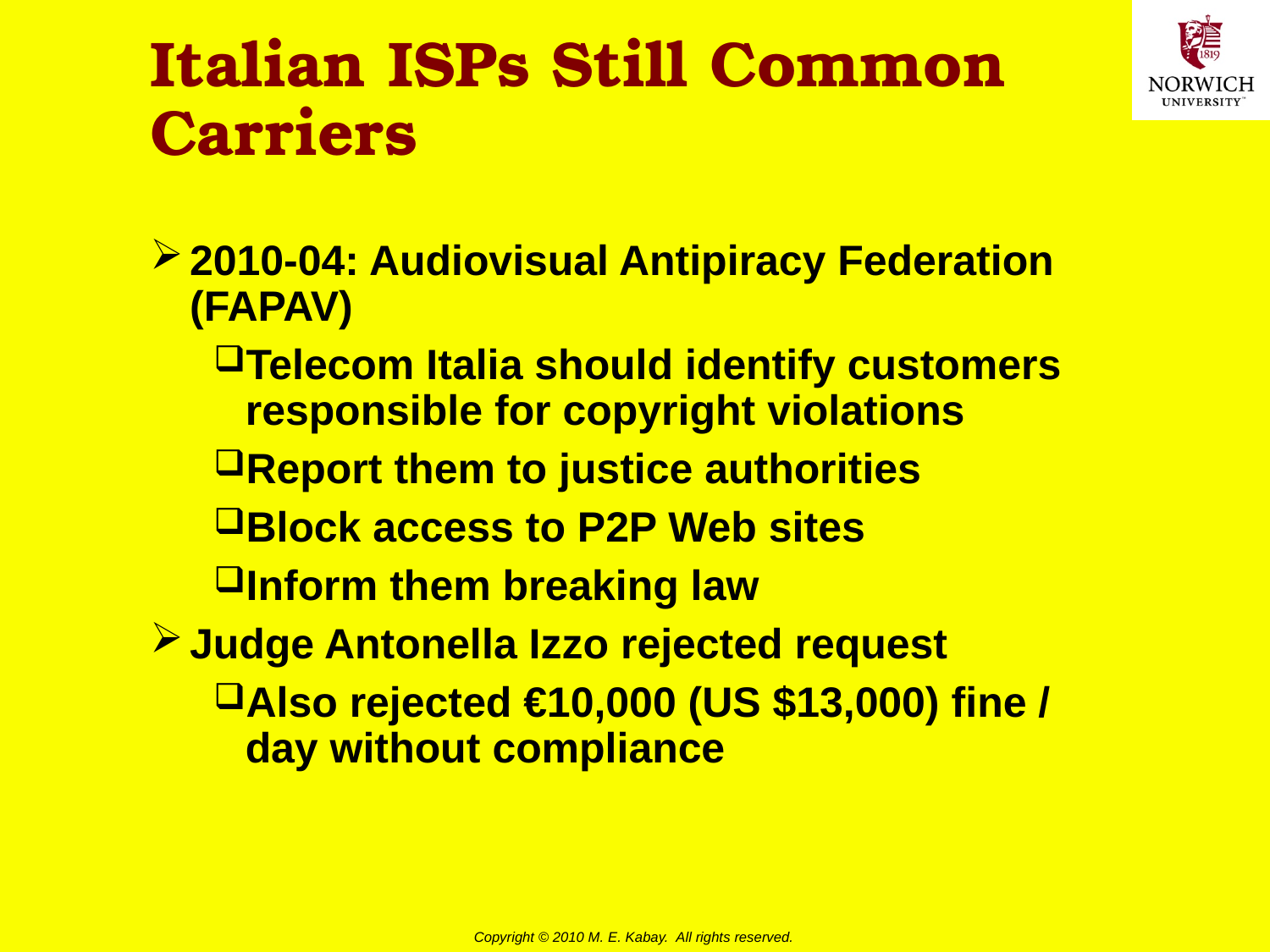

# Italian ISPs Still Common Carriers
2010-04: Audiovisual Antipiracy Federation (FAPAV)
Telecom Italia should identify customers responsible for copyright violations
Report them to justice authorities
Block access to P2P Web sites
Inform them breaking law
Judge Antonella Izzo rejected request
Also rejected €10,000 (US $13,000) fine / day without compliance